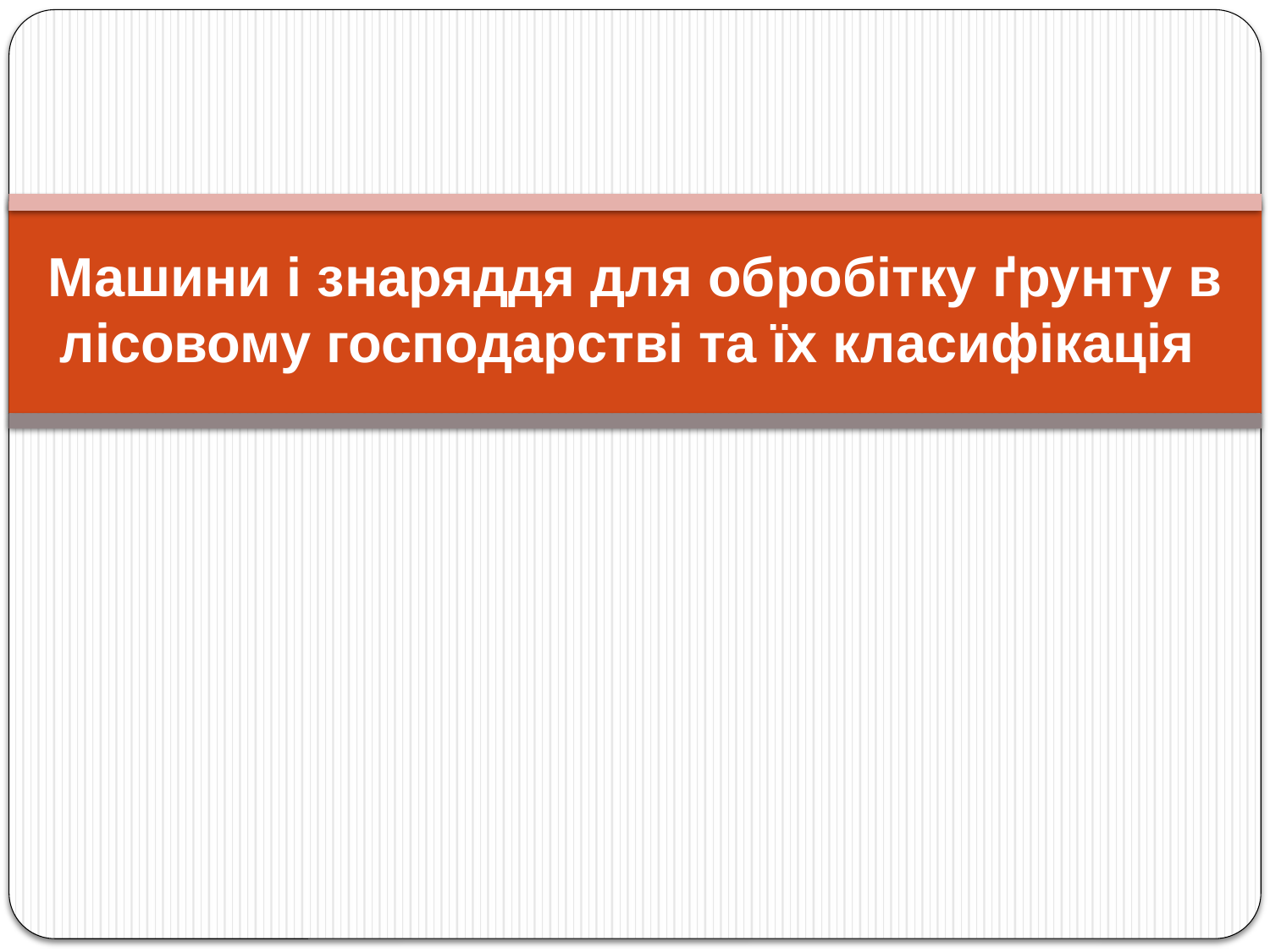

# Машини і знаряддя для обробітку ґрунту в лісовому господарстві та їх класифікація